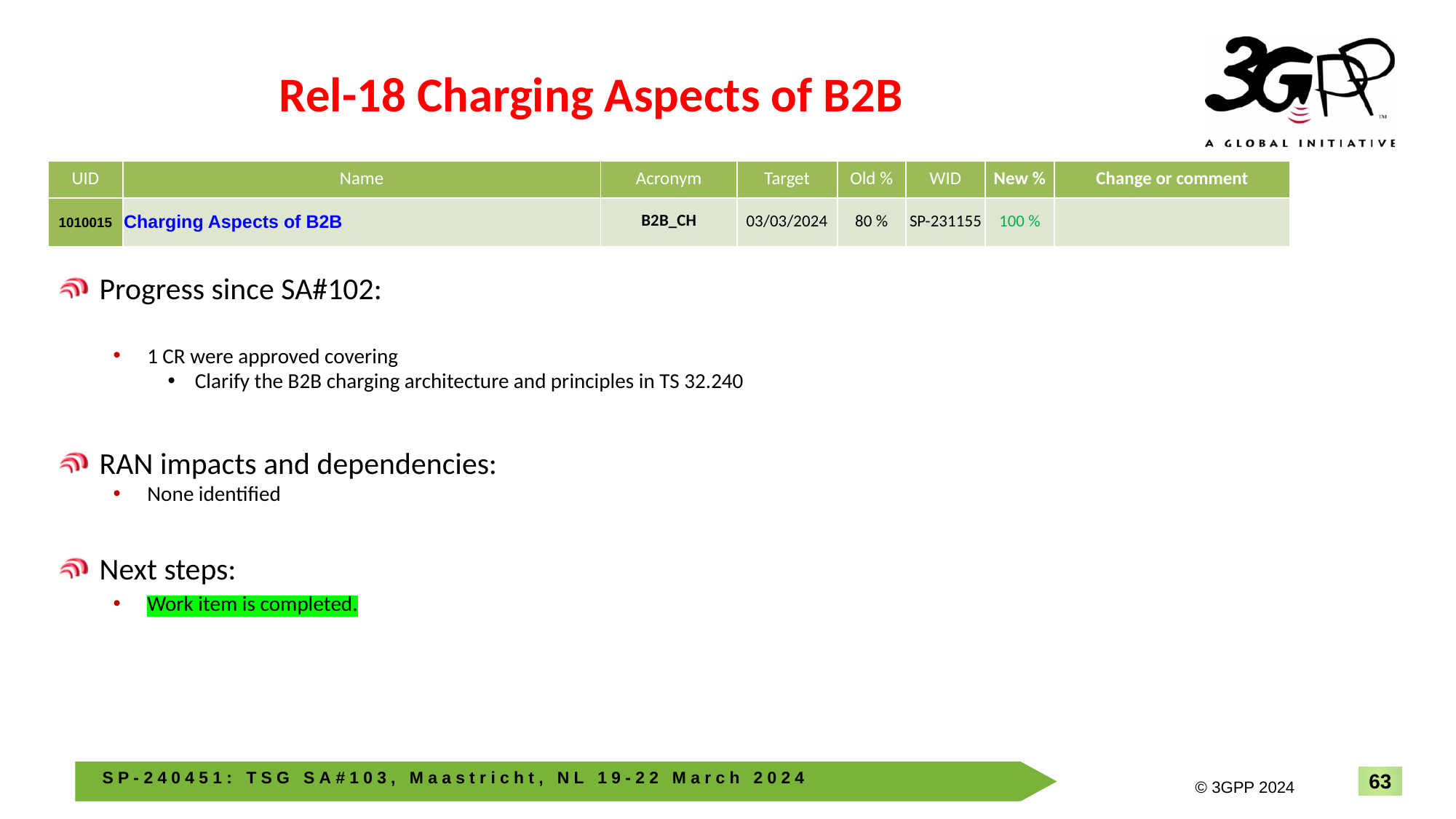

# Rel-18 Charging Aspects of B2B
| UID | Name | Acronym | Target | Old % | WID | New % | Change or comment |
| --- | --- | --- | --- | --- | --- | --- | --- |
| 1010015 | Charging Aspects of B2B | B2B\_CH | 03/03/2024 | 80 % | SP-231155 | 100 % |  |
Progress since SA#102:

1 CR were approved covering
Clarify the B2B charging architecture and principles in TS 32.240

RAN impacts and dependencies:
None identified

Next steps:
Work item is completed.